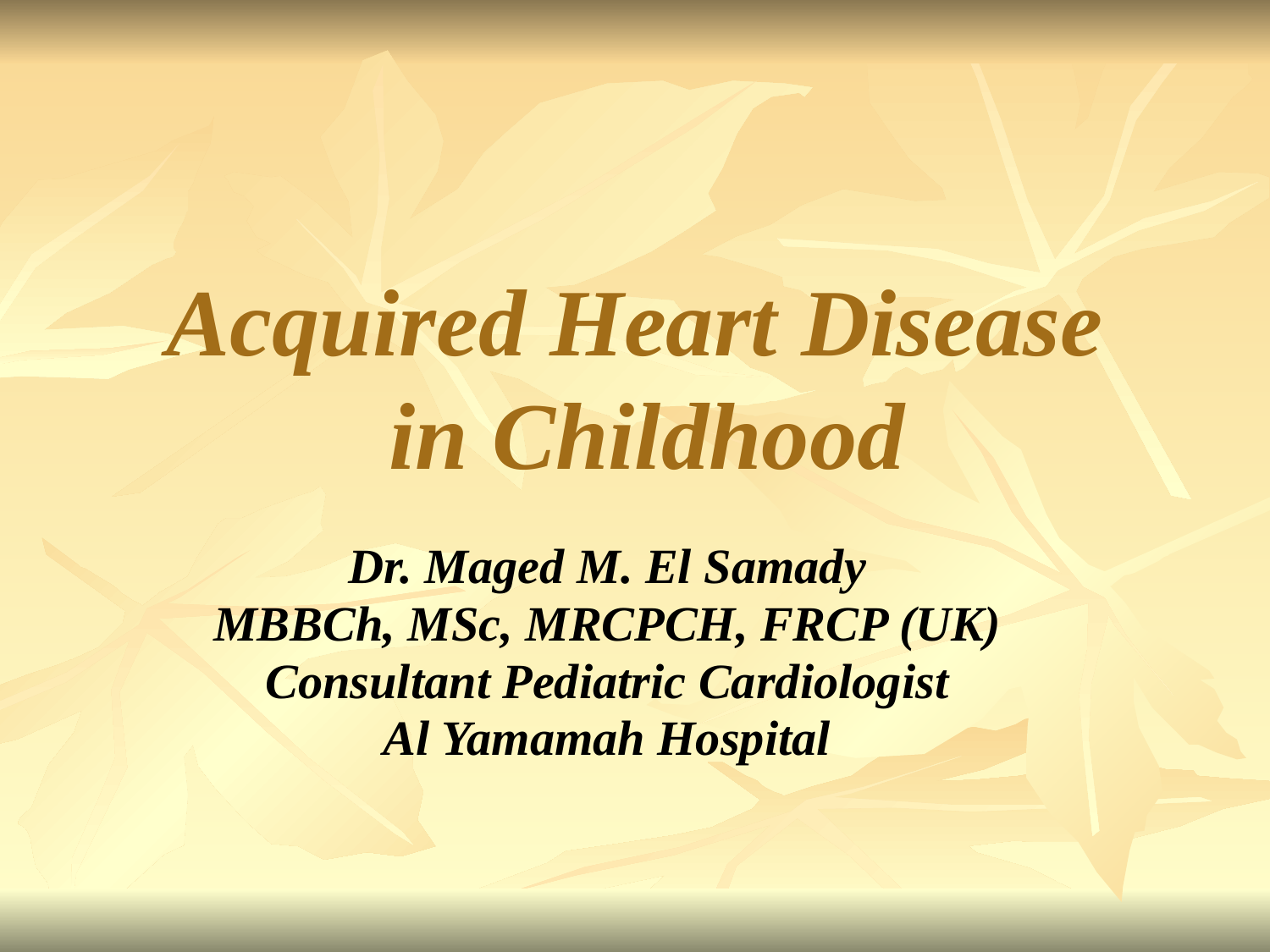

# Acquired Heart Disease in Childhood
Dr. Maged M. El Samady
MBBCh, MSc, MRCPCH, FRCP (UK)
Consultant Pediatric Cardiologist
Al Yamamah Hospital